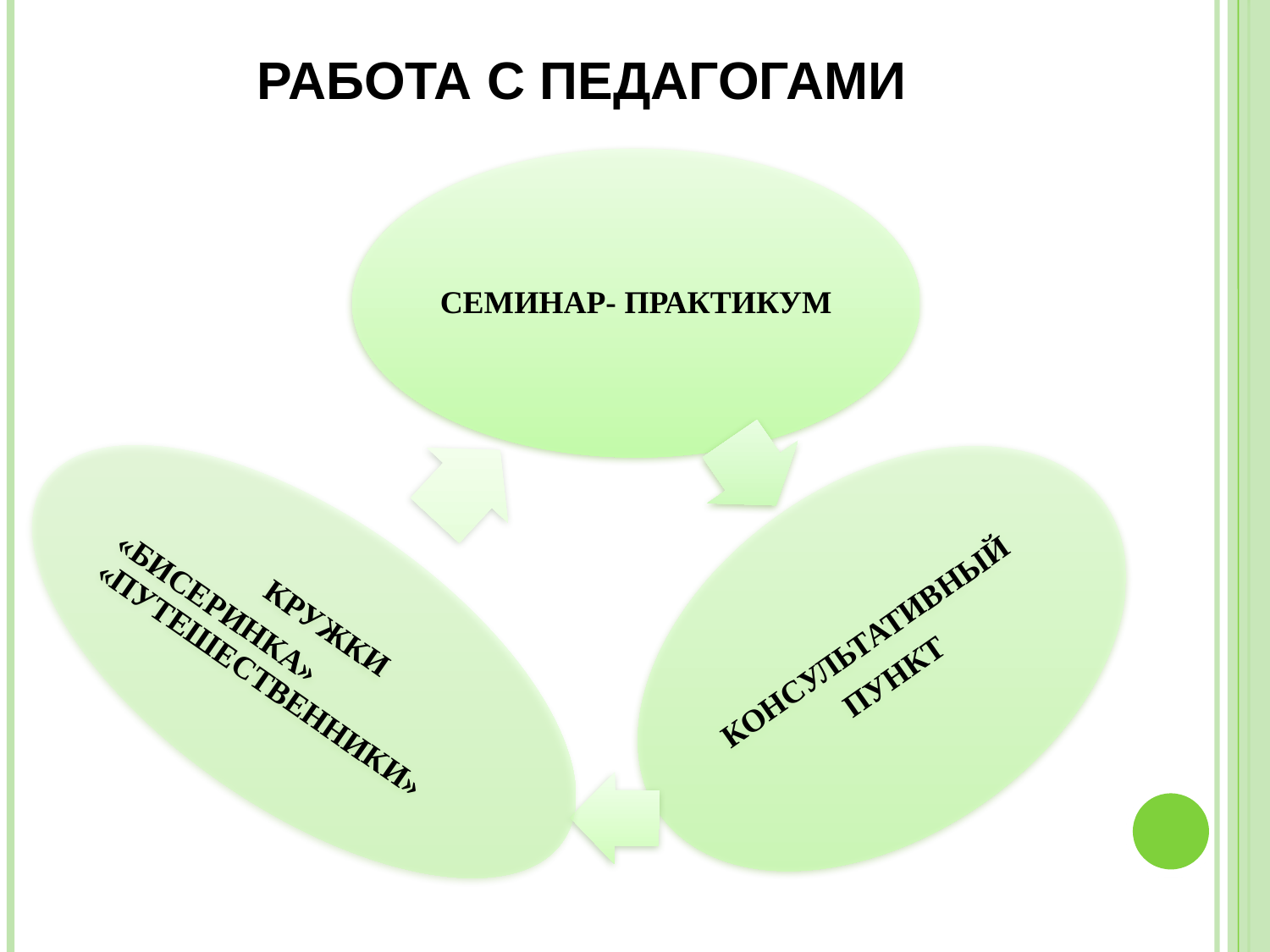

# Работа с педагогами
СЕМИНАР- ПРАКТИКУМ

КОНСУЛЬТАТИВНЫЙ
ПУНКТ

КРУЖКИ
«БИСЕРИНКА» «ПУТЕШЕСТВЕННИКИ»